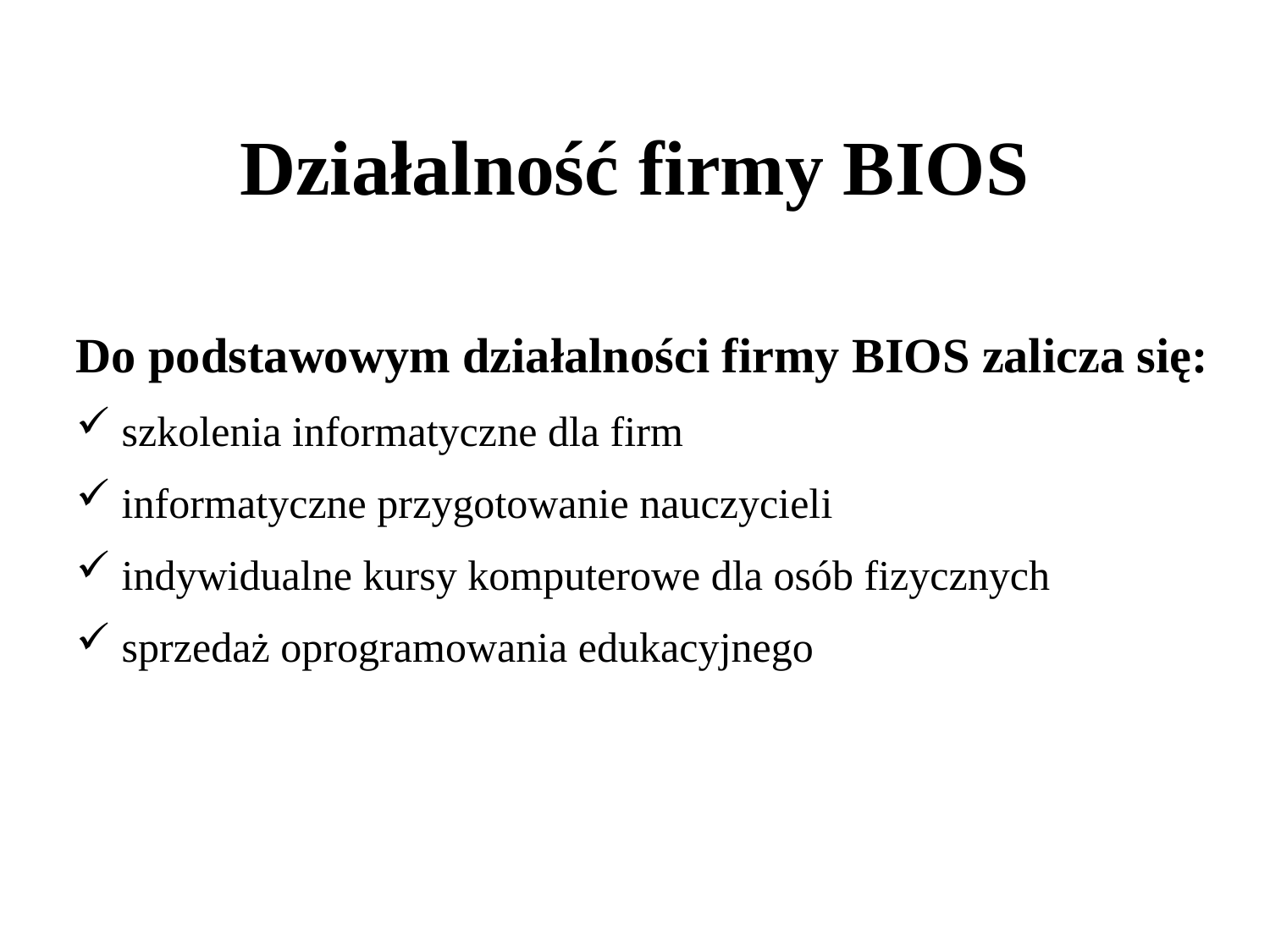

# Działalność firmy BIOS
Do podstawowym działalności firmy BIOS zalicza się:
 szkolenia informatyczne dla firm
 informatyczne przygotowanie nauczycieli
 indywidualne kursy komputerowe dla osób fizycznych
 sprzedaż oprogramowania edukacyjnego